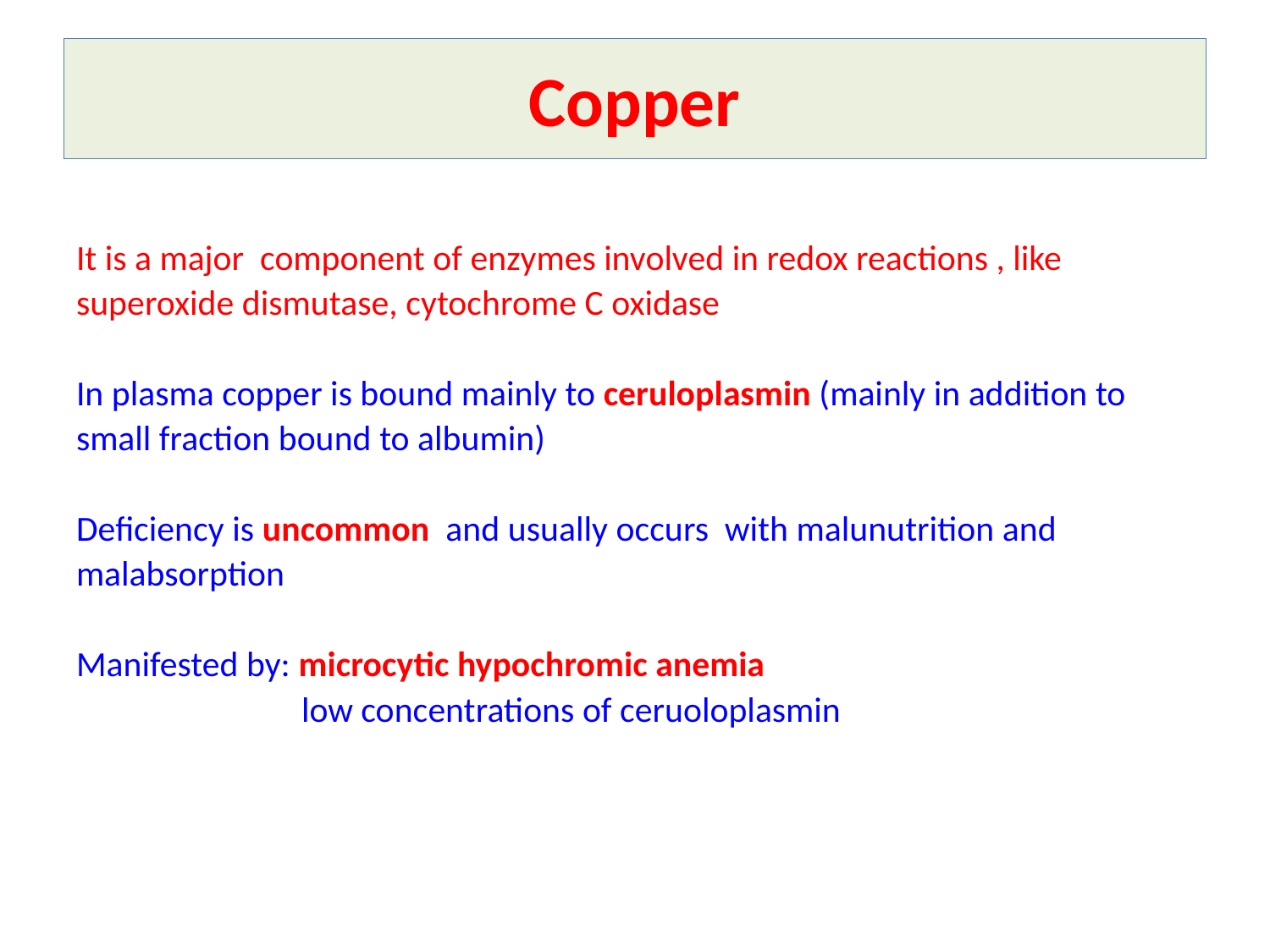

# Copper

It is a major  component of enzymes involved in redox reactions , like
superoxide dismutase, cytochrome C oxidase

In plasma copper is bound mainly to ceruloplasmin (mainly in addition to
small fraction bound to albumin)

Deficiency is uncommon  and usually occurs  with malunutrition and
malabsorption

Manifested by: microcytic hypochromic anemia
                            low concentrations of ceruoloplasmin